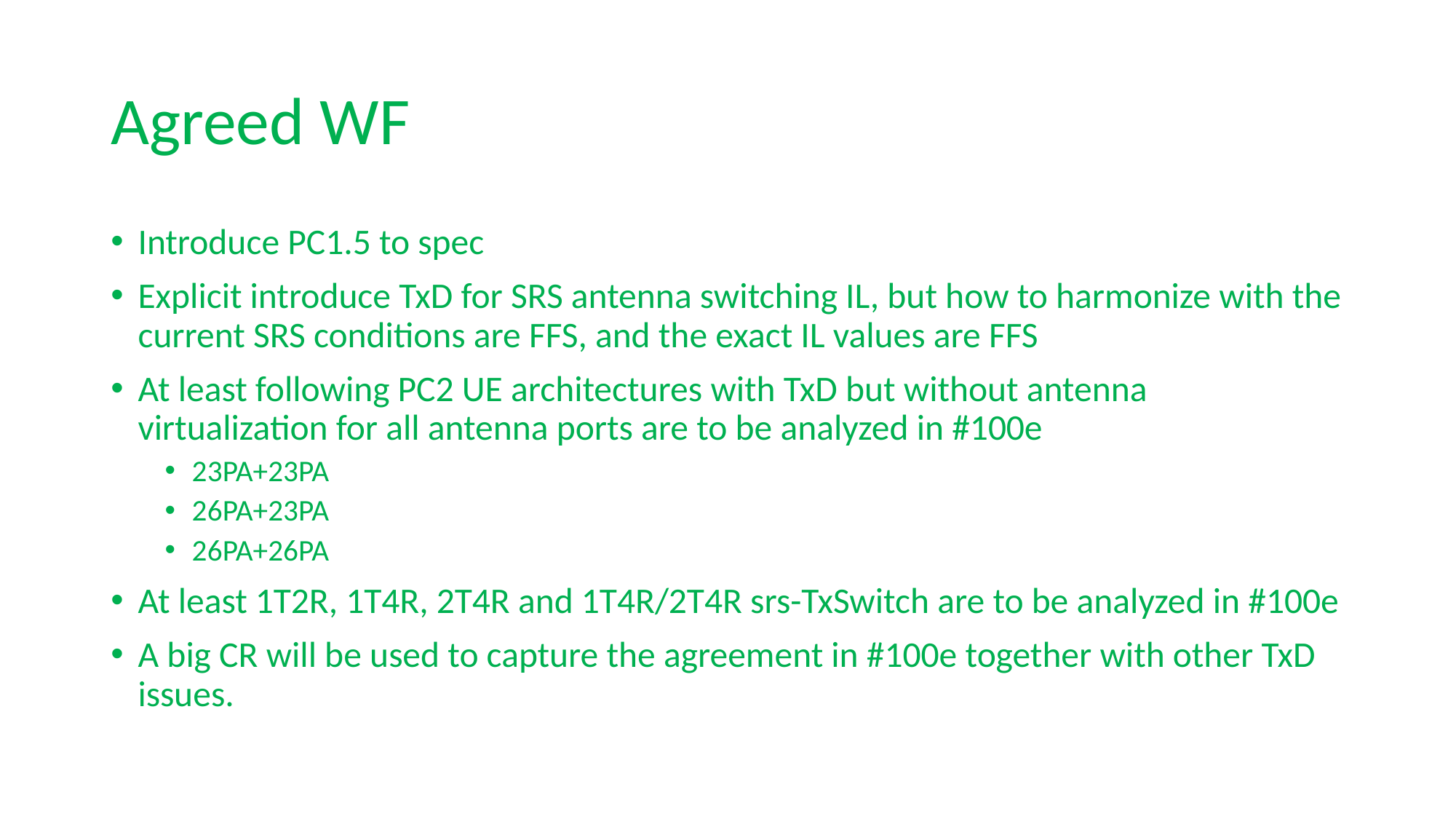

# Agreed WF
Introduce PC1.5 to spec
Explicit introduce TxD for SRS antenna switching IL, but how to harmonize with the current SRS conditions are FFS, and the exact IL values are FFS
At least following PC2 UE architectures with TxD but without antenna virtualization for all antenna ports are to be analyzed in #100e
23PA+23PA
26PA+23PA
26PA+26PA
At least 1T2R, 1T4R, 2T4R and 1T4R/2T4R srs-TxSwitch are to be analyzed in #100e
A big CR will be used to capture the agreement in #100e together with other TxD issues.